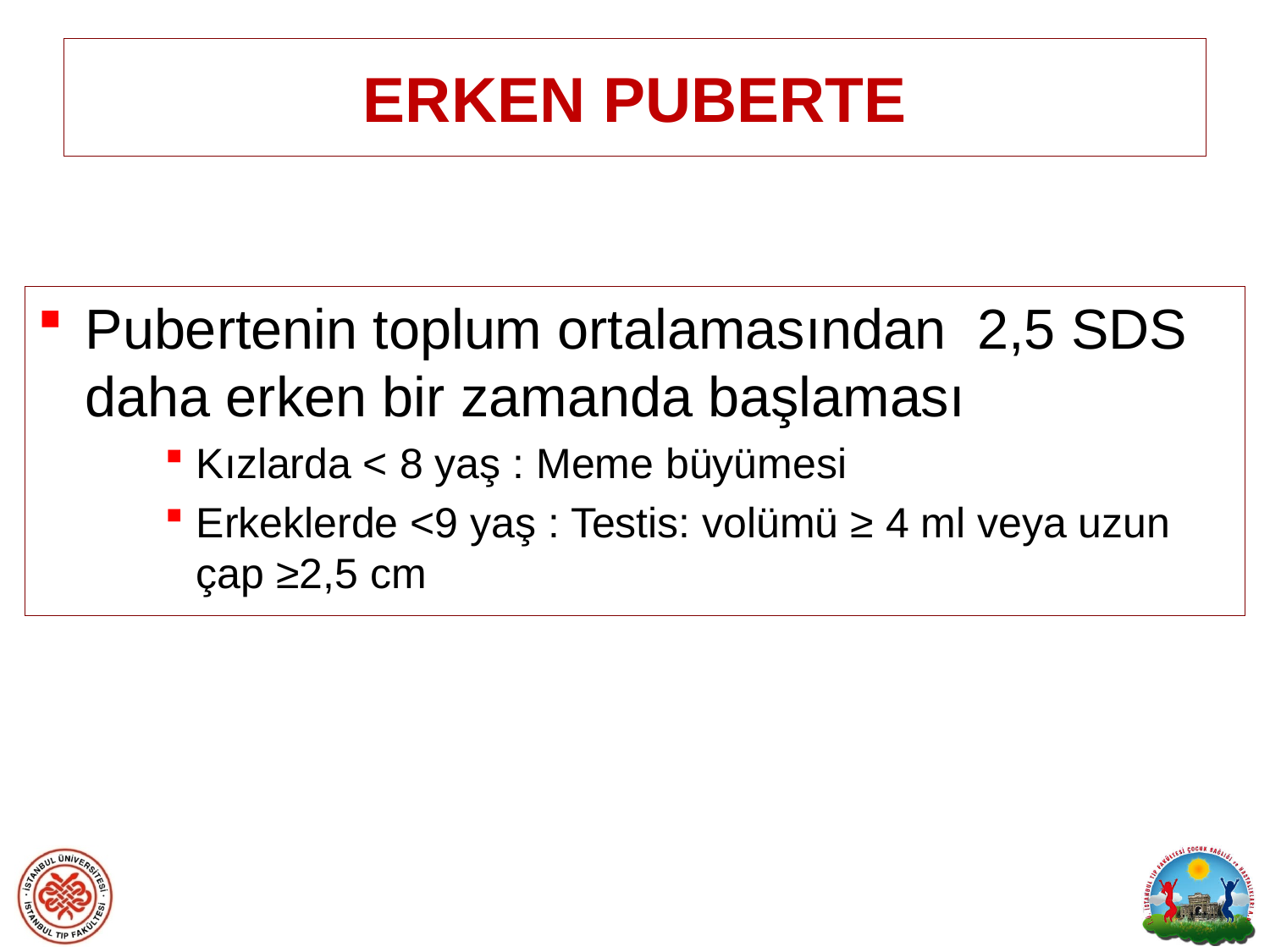

# ERKEN PUBERTE
Pubertenin toplum ortalamasından  2,5 SDS daha erken bir zamanda başlaması
Kızlarda < 8 yaş : Meme büyümesi
Erkeklerde <9 yaş : Testis: volümü ≥ 4 ml veya uzun çap ≥2,5 cm